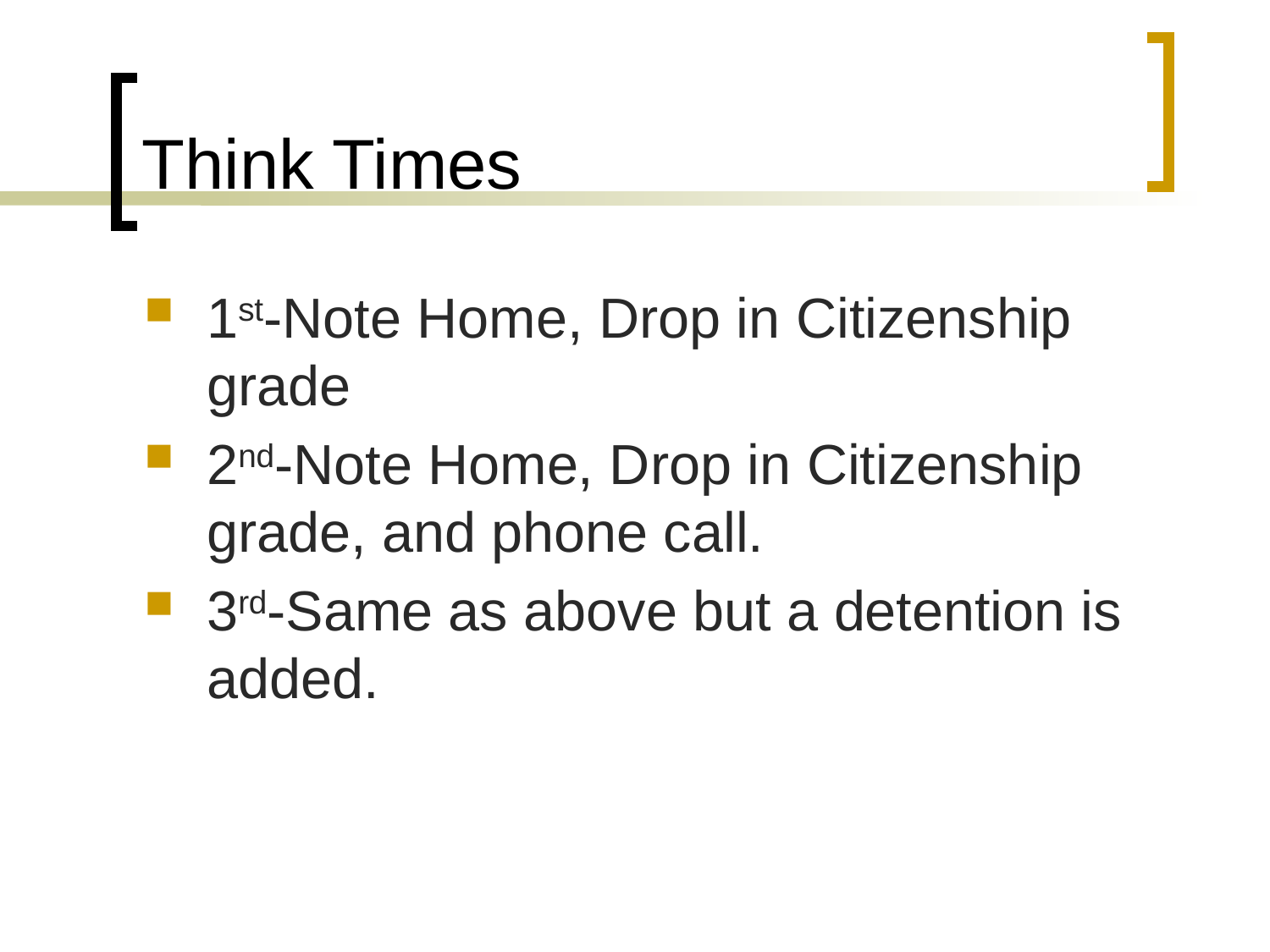

# Think Times
1st-Note Home, Drop in Citizenship grade
2nd-Note Home, Drop in Citizenship grade, and phone call.
3rd-Same as above but a detention is added.